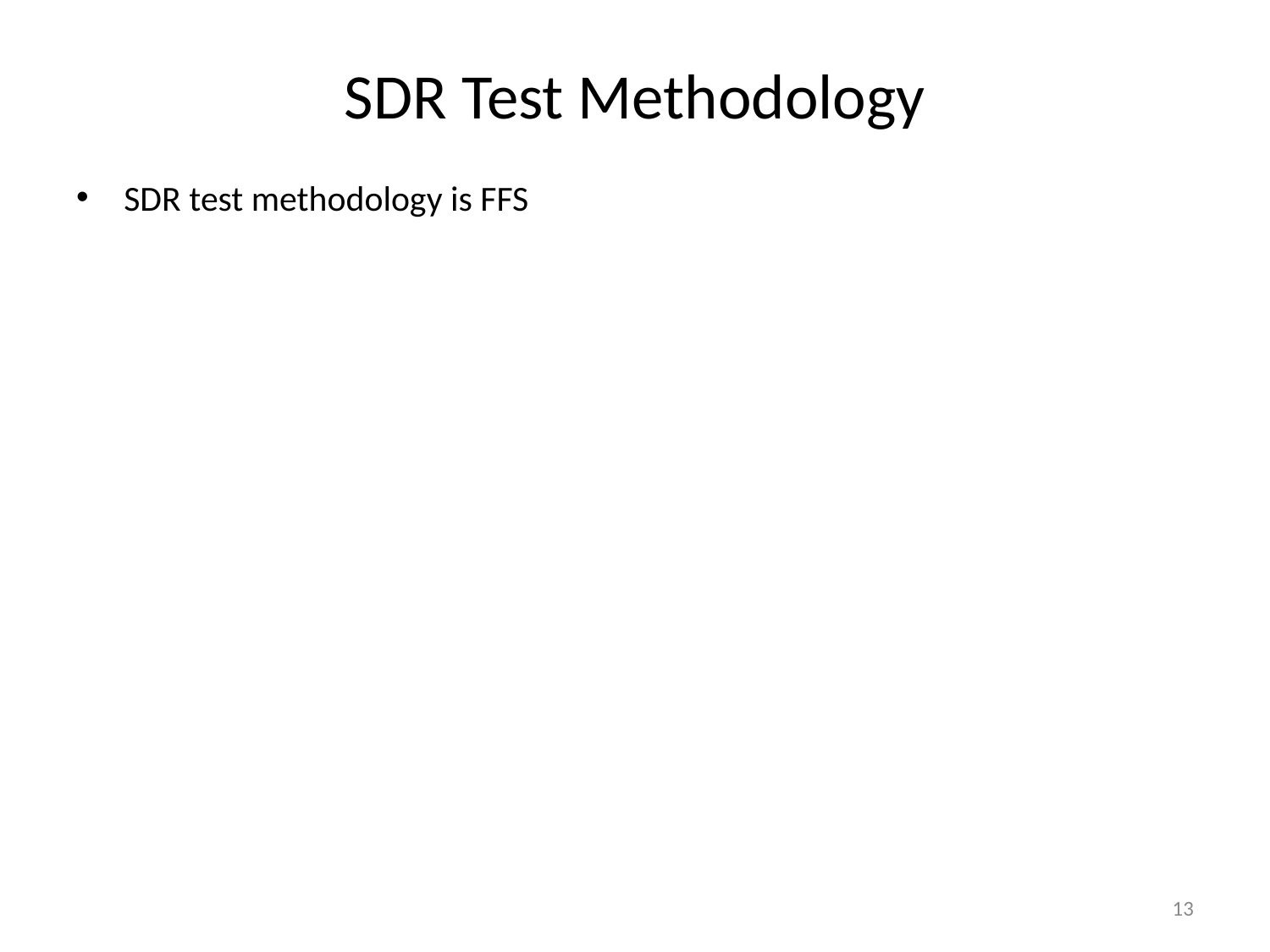

# SDR Test Methodology
SDR test methodology is FFS
13